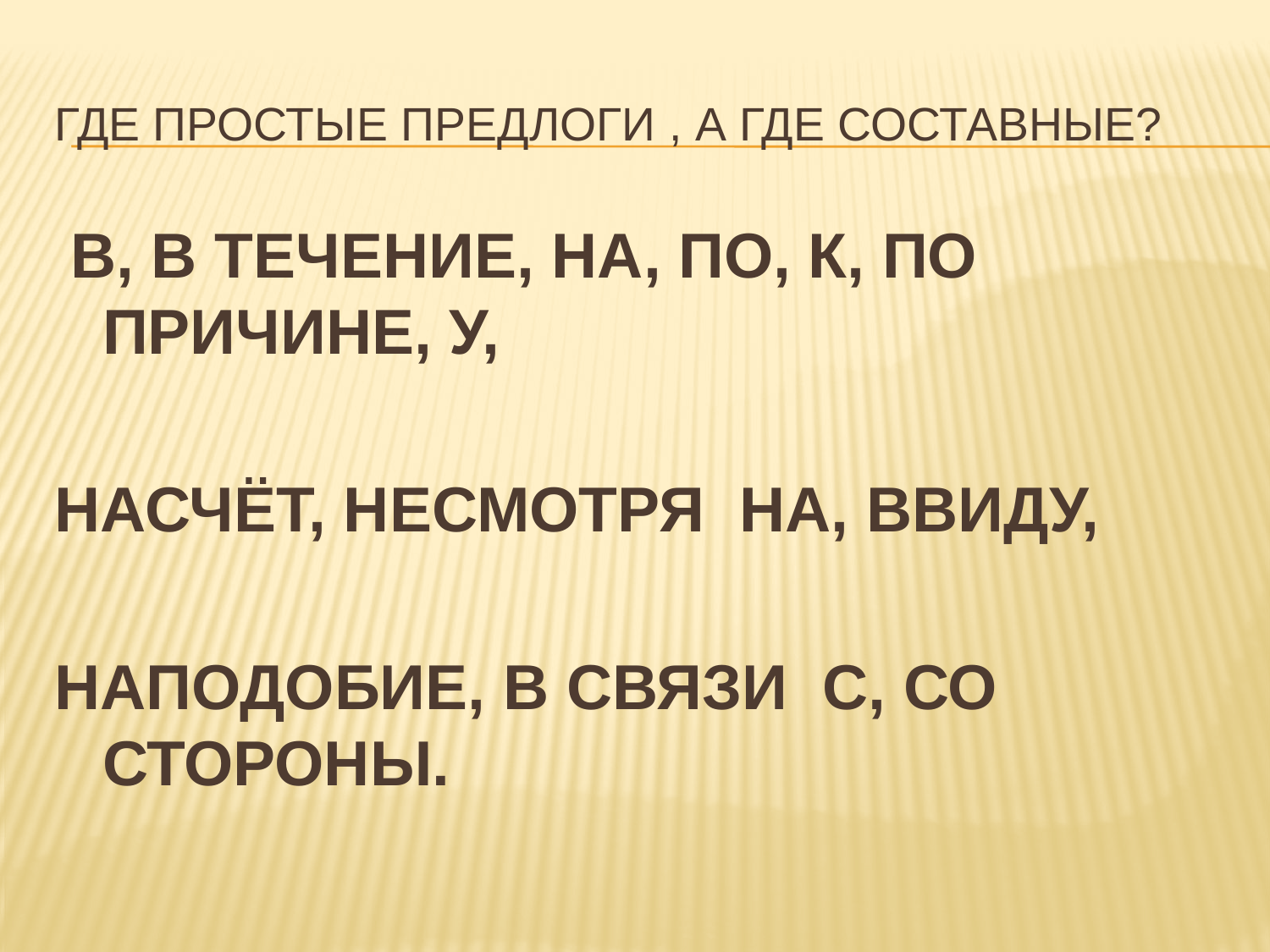

# Где простые предлоги , а где составные?
 В, В ТЕЧЕНИЕ, НА, ПО, К, ПО ПРИЧИНЕ, У,

НАСЧЁТ, НЕСМОТРЯ  НА, ВВИДУ,

НАПОДОБИЕ, В СВЯЗИ  С, СО СТОРОНЫ.